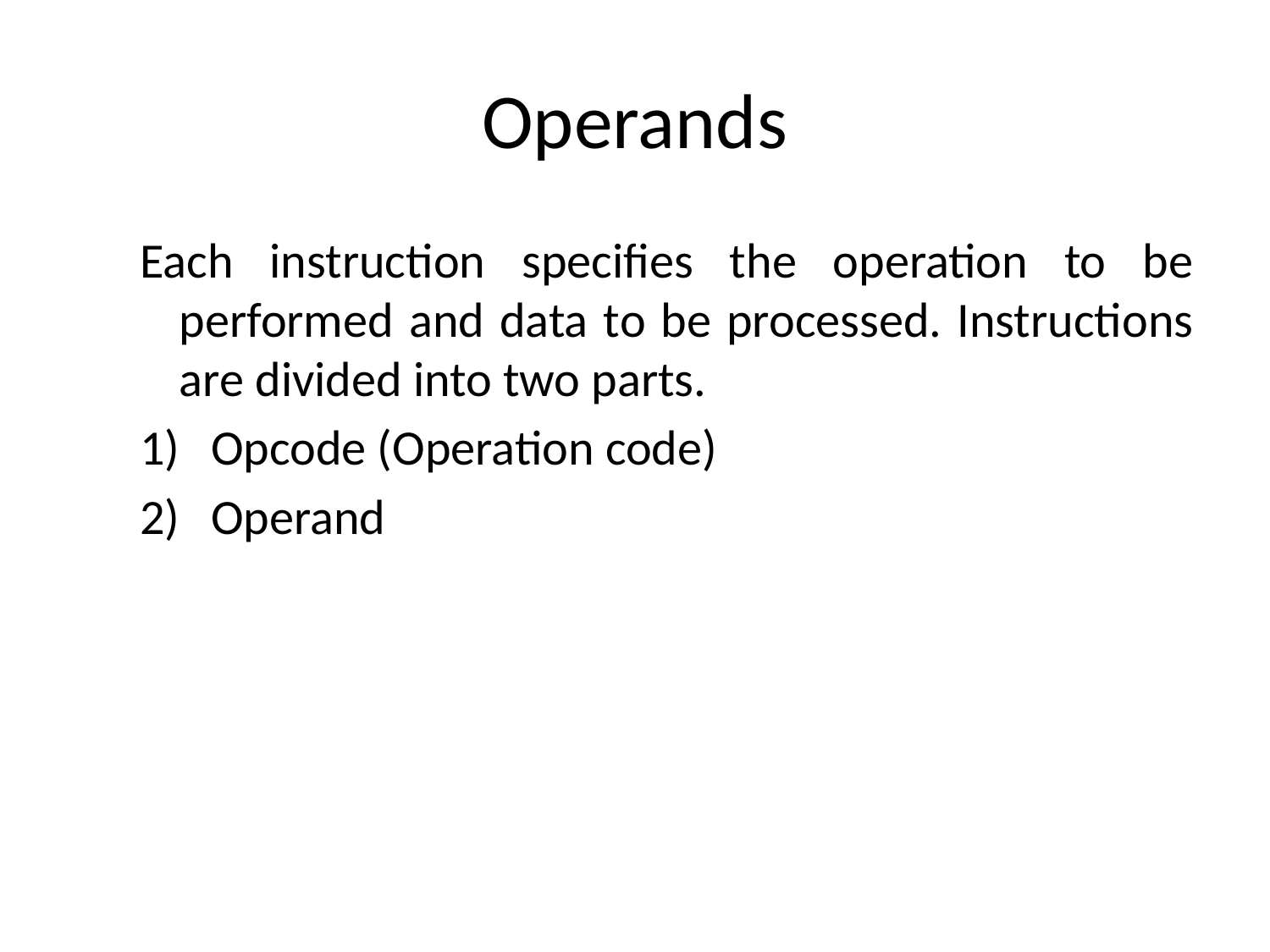

# Operands
Each instruction specifies the operation to be performed and data to be processed. Instructions are divided into two parts.
Opcode (Operation code)
Operand